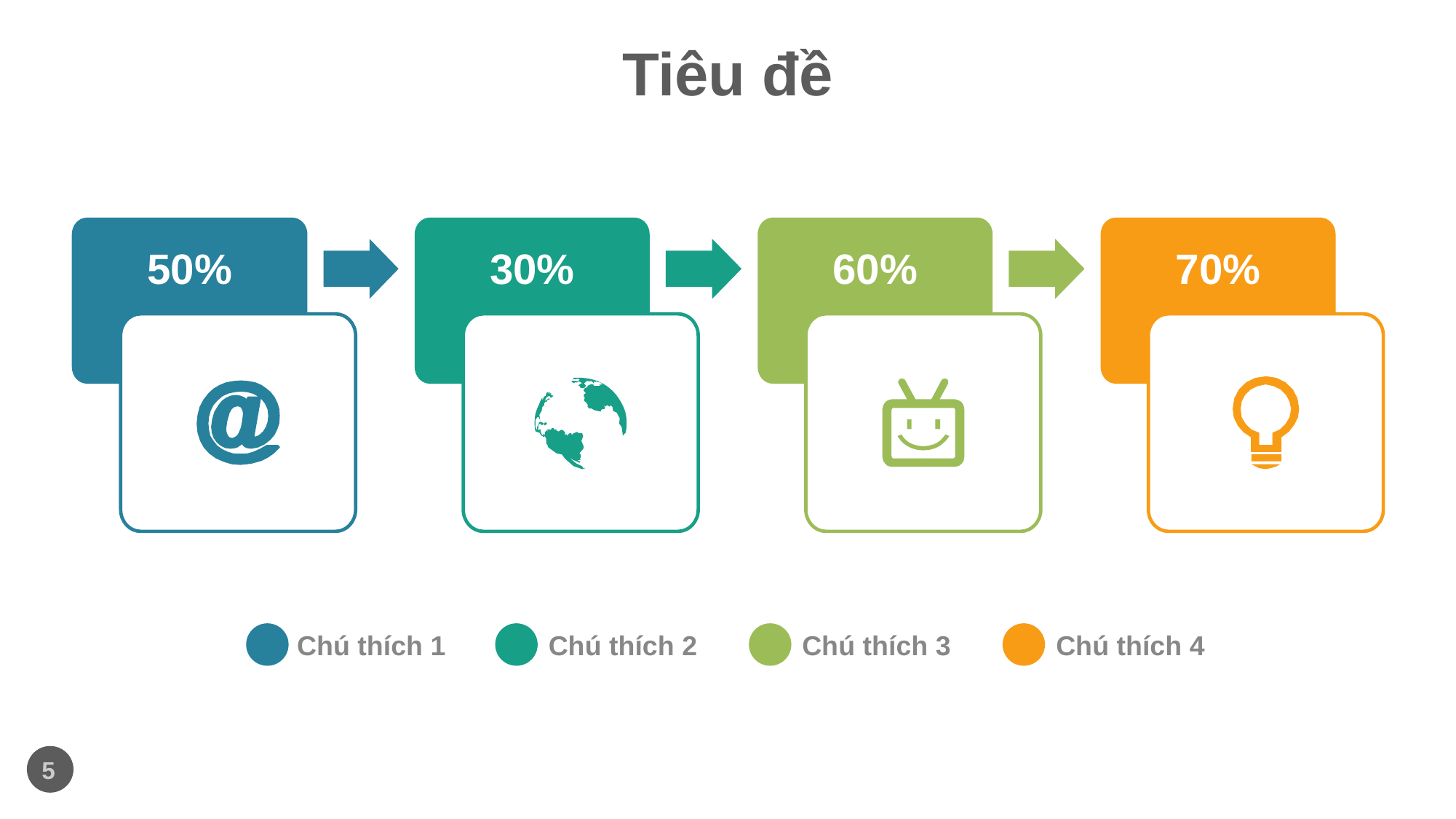

# Tiêu đề

50%
30%
60%
70%

Chú thích 1

Chú thích 2

Chú thích 3

Chú thích 4

5